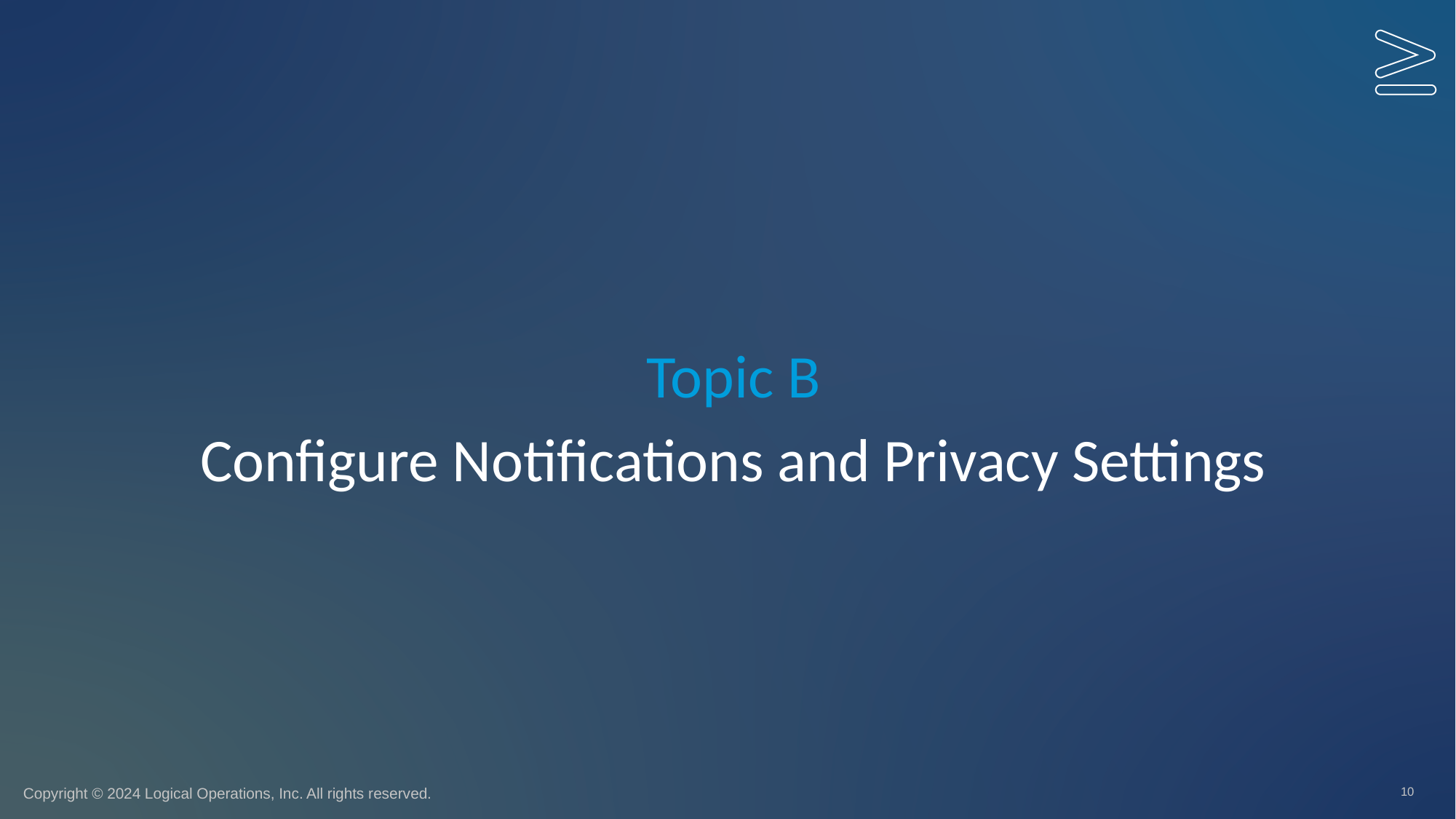

Topic B
# Configure Notifications and Privacy Settings
10